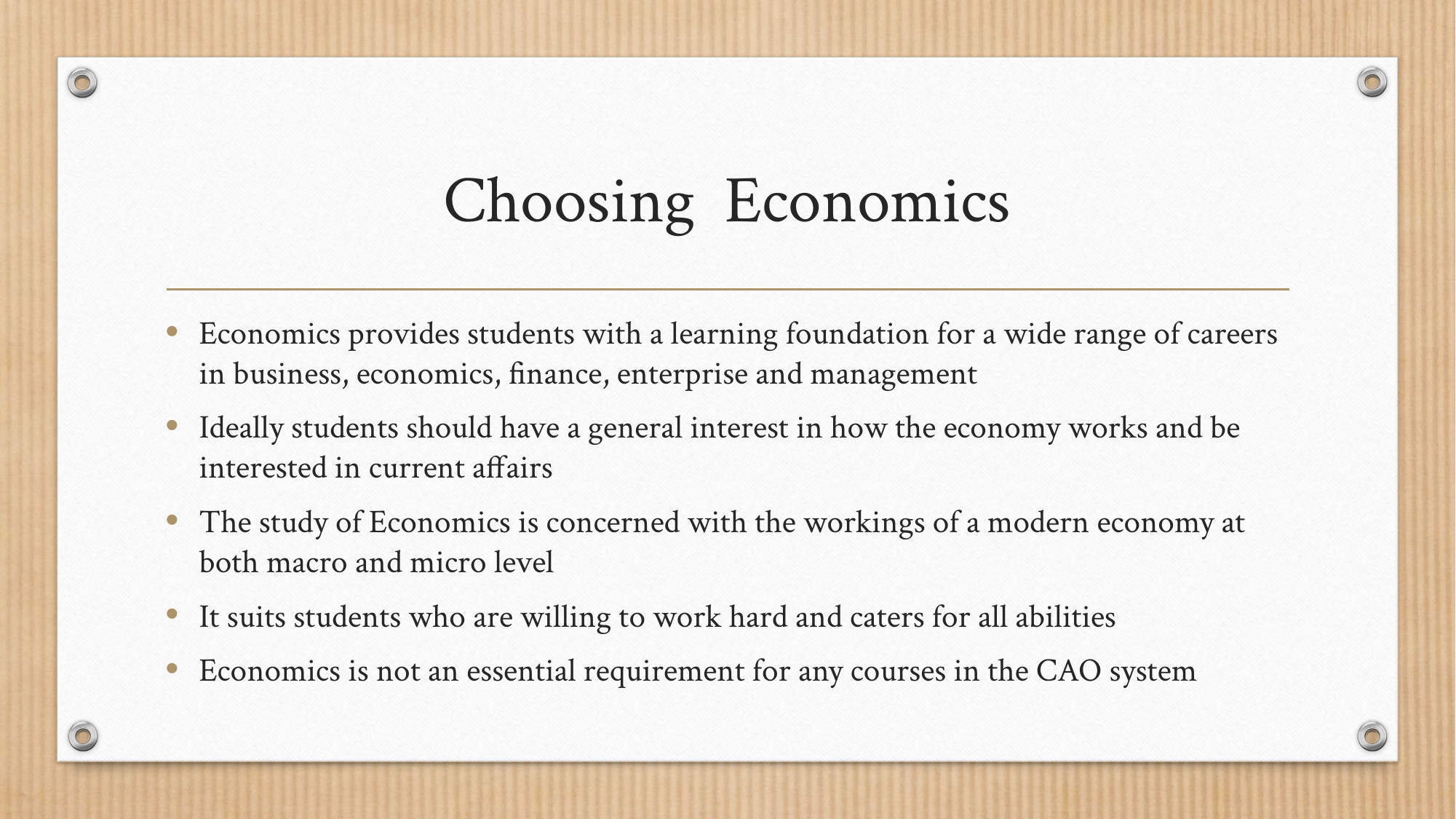

# Choosing  Economics
Economics provides students with a learning foundation for a wide range of careers in business, economics, finance, enterprise and management
Ideally students should have a general interest in how the economy works and be interested in current affairs
The study of Economics is concerned with the workings of a modern economy at both macro and micro level
It suits students who are willing to work hard and caters for all abilities
Economics is not an essential requirement for any courses in the CAO system

13